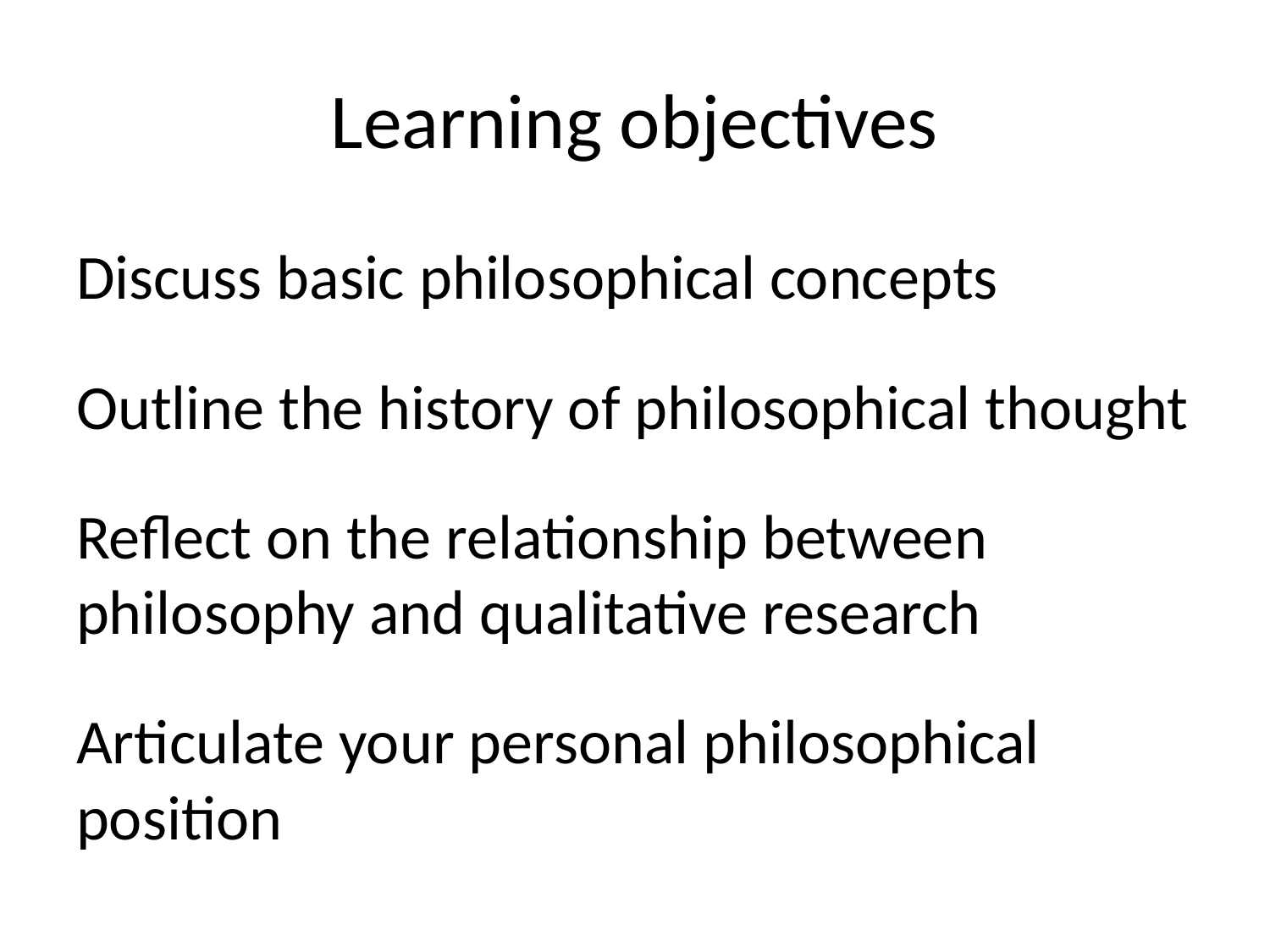

# Learning objectives
Discuss basic philosophical concepts
Outline the history of philosophical thought
Reflect on the relationship between philosophy and qualitative research
Articulate your personal philosophical position